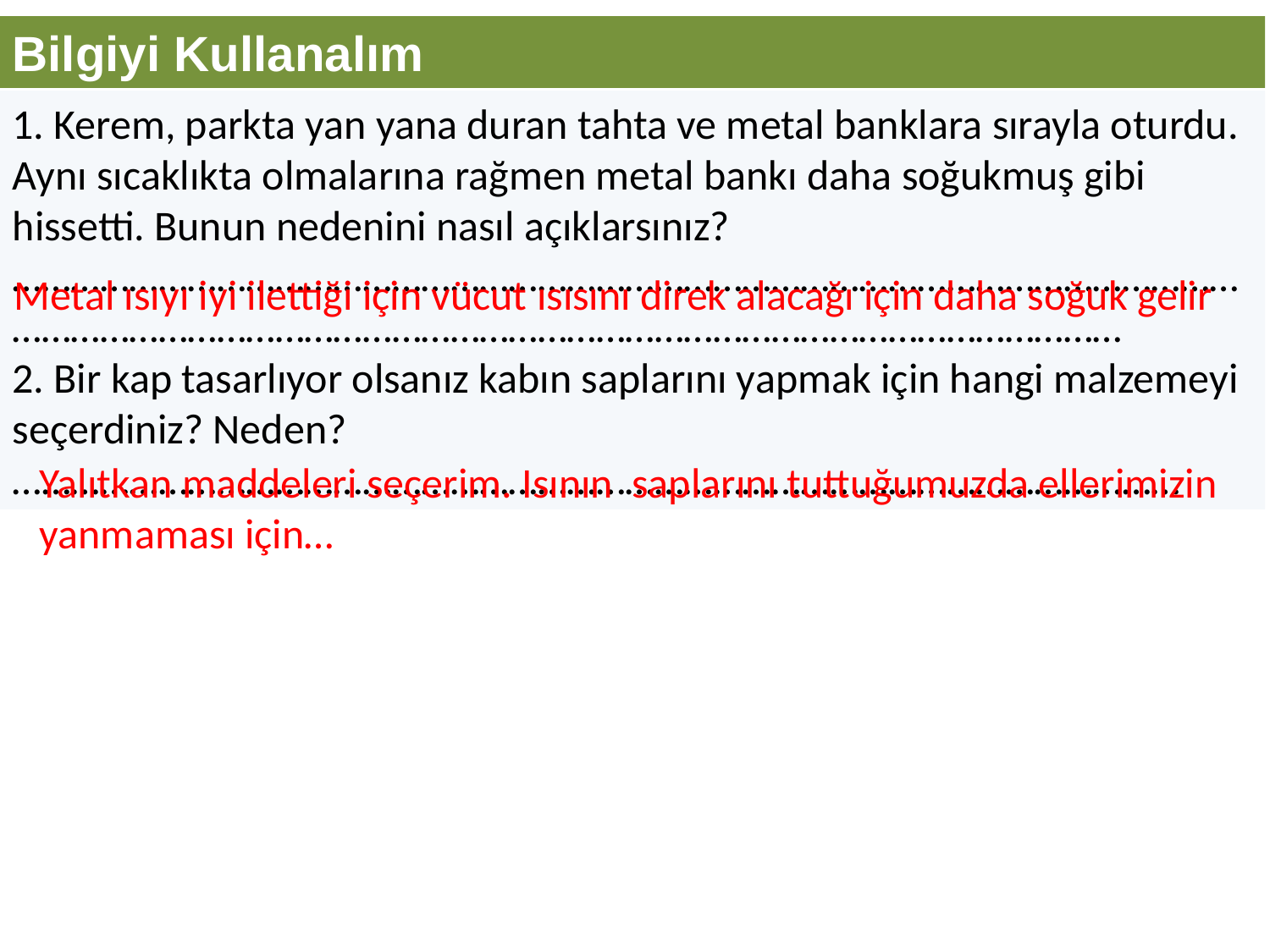

Bilgiyi Kullanalım
1. Kerem, parkta yan yana duran tahta ve metal banklara sırayla oturdu. Aynı sıcaklıkta olmalarına rağmen metal bankı daha soğukmuş gibi hissetti. Bunun nedenini nasıl açıklarsınız?
……………………………………………………………………………………………………………………………………………………………………………………………………………………
2. Bir kap tasarlıyor olsanız kabın saplarını yapmak için hangi malzemeyi seçerdiniz? Neden?
…………………………………………………………………………………………………………
Metal ısıyı iyi ilettiği için vücut ısısını direk alacağı için daha soğuk gelir
Yalıtkan maddeleri seçerim. Isının  saplarını tuttuğumuzda ellerimizin yanmaması için…